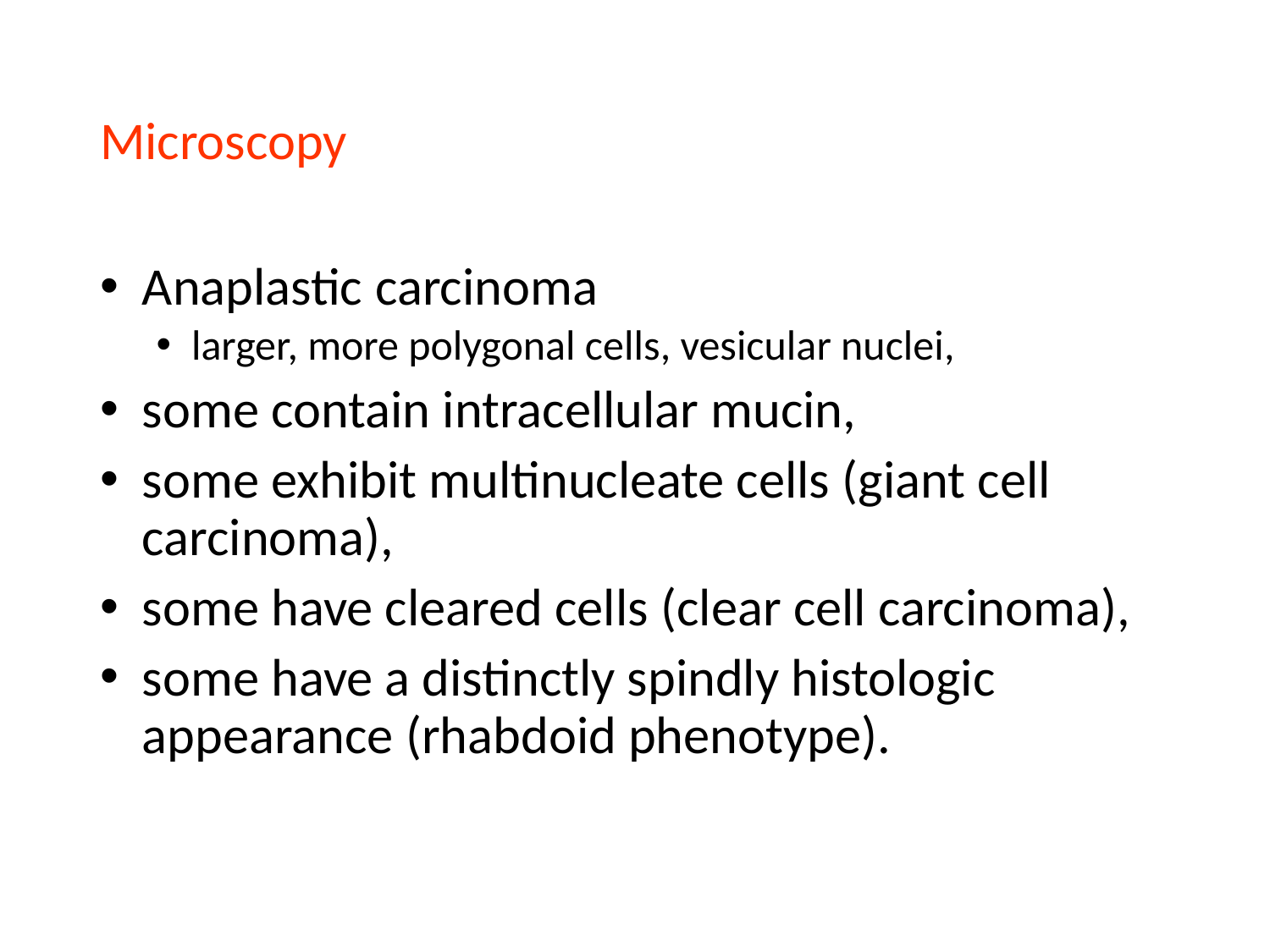

# Microscopy
Anaplastic carcinoma
larger, more polygonal cells, vesicular nuclei,
some contain intracellular mucin,
some exhibit multinucleate cells (giant cell carcinoma),
some have cleared cells (clear cell carcinoma),
some have a distinctly spindly histologic appearance (rhabdoid phenotype).